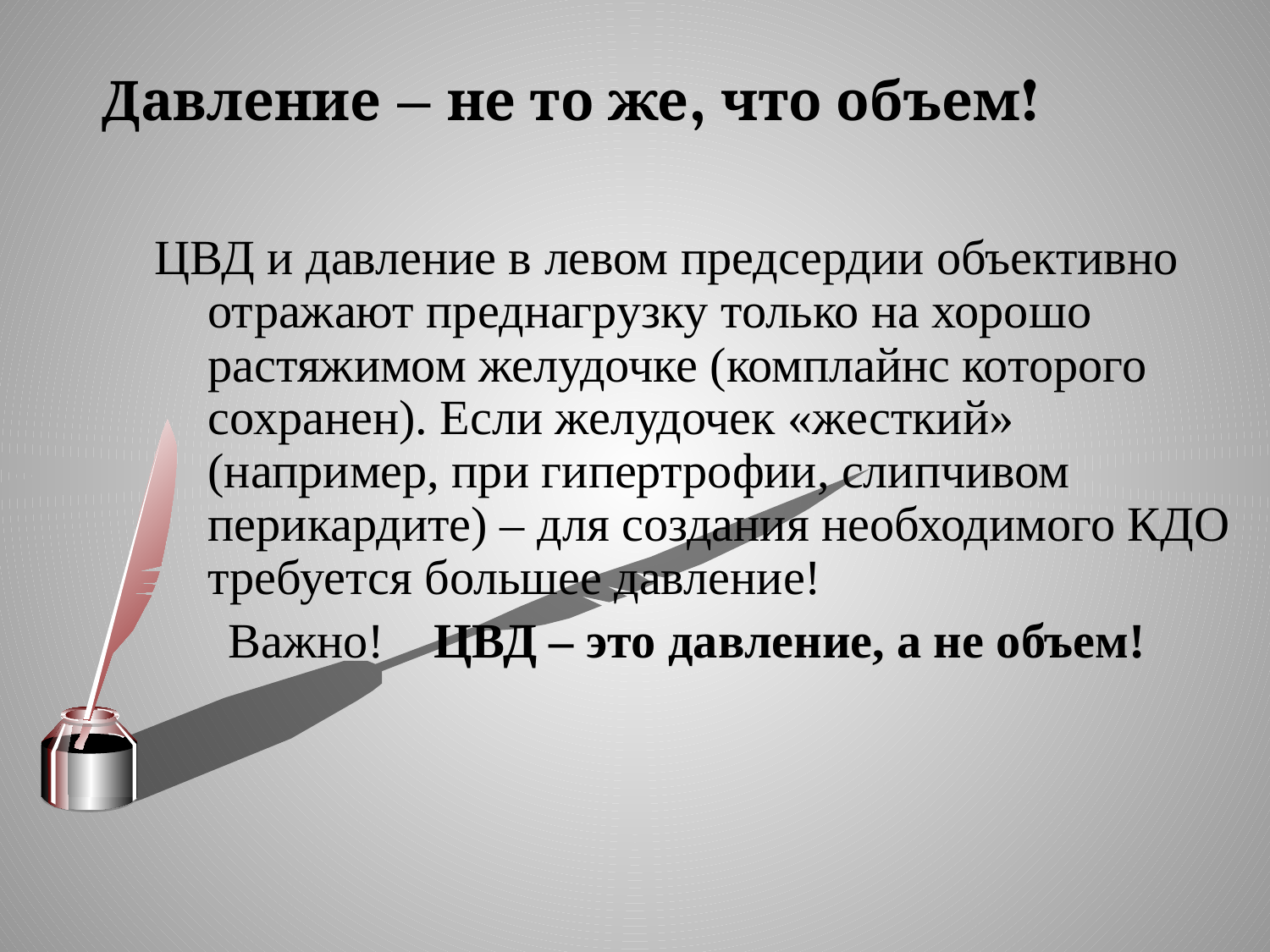

Давление – не то же, что объем!
ЦВД и давление в левом предсердии объективно отражают преднагрузку только на хорошо растяжимом желудочке (комплайнс которого сохранен). Если желудочек «жесткий» (например, при гипертрофии, слипчивом перикардите) – для создания необходимого КДО требуется большее давление!
      Важно!    ЦВД – это давление, а не объем!